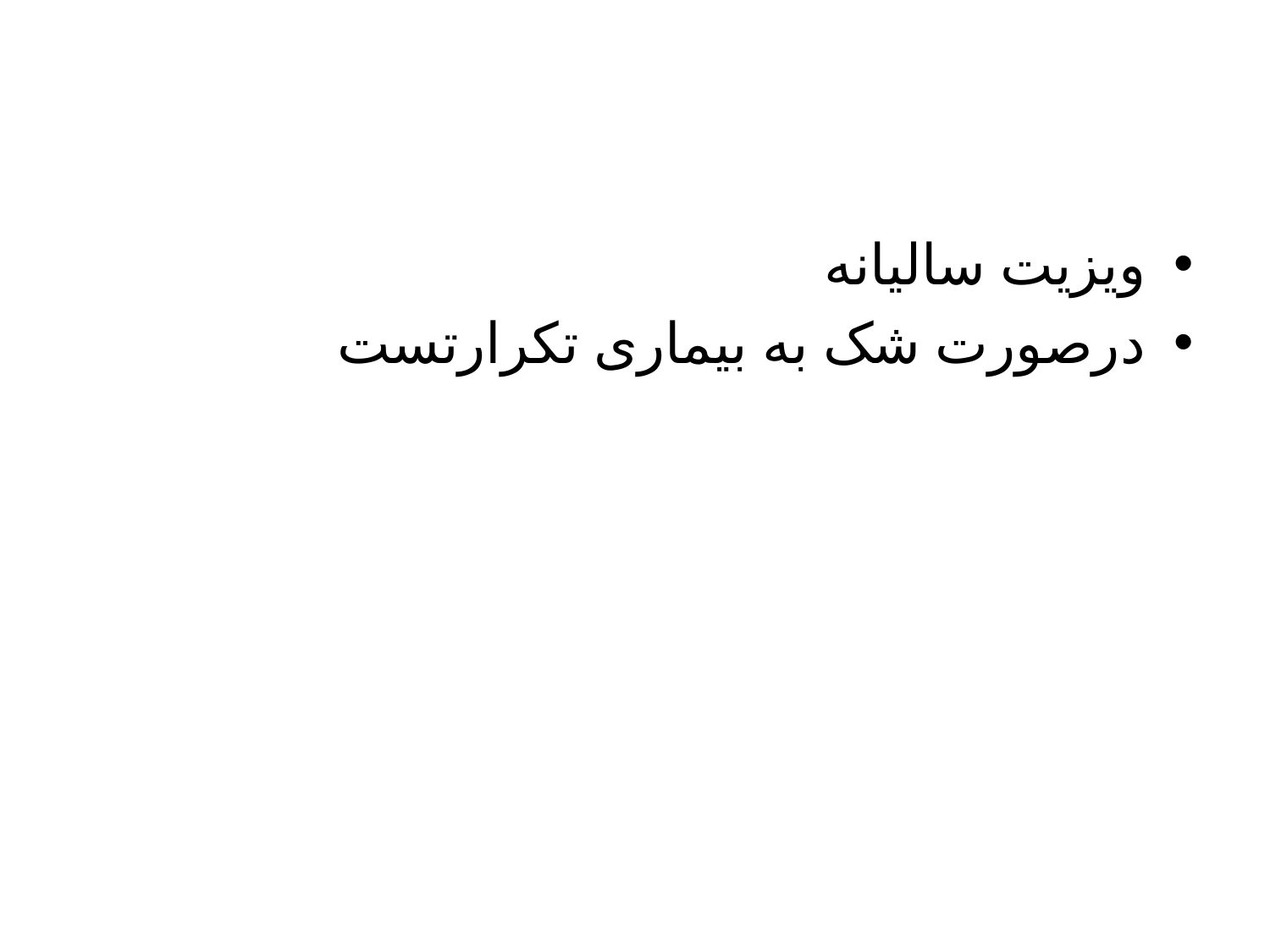

#
ویزیت سالیانه
درصورت شک به بیماری تکرارتست